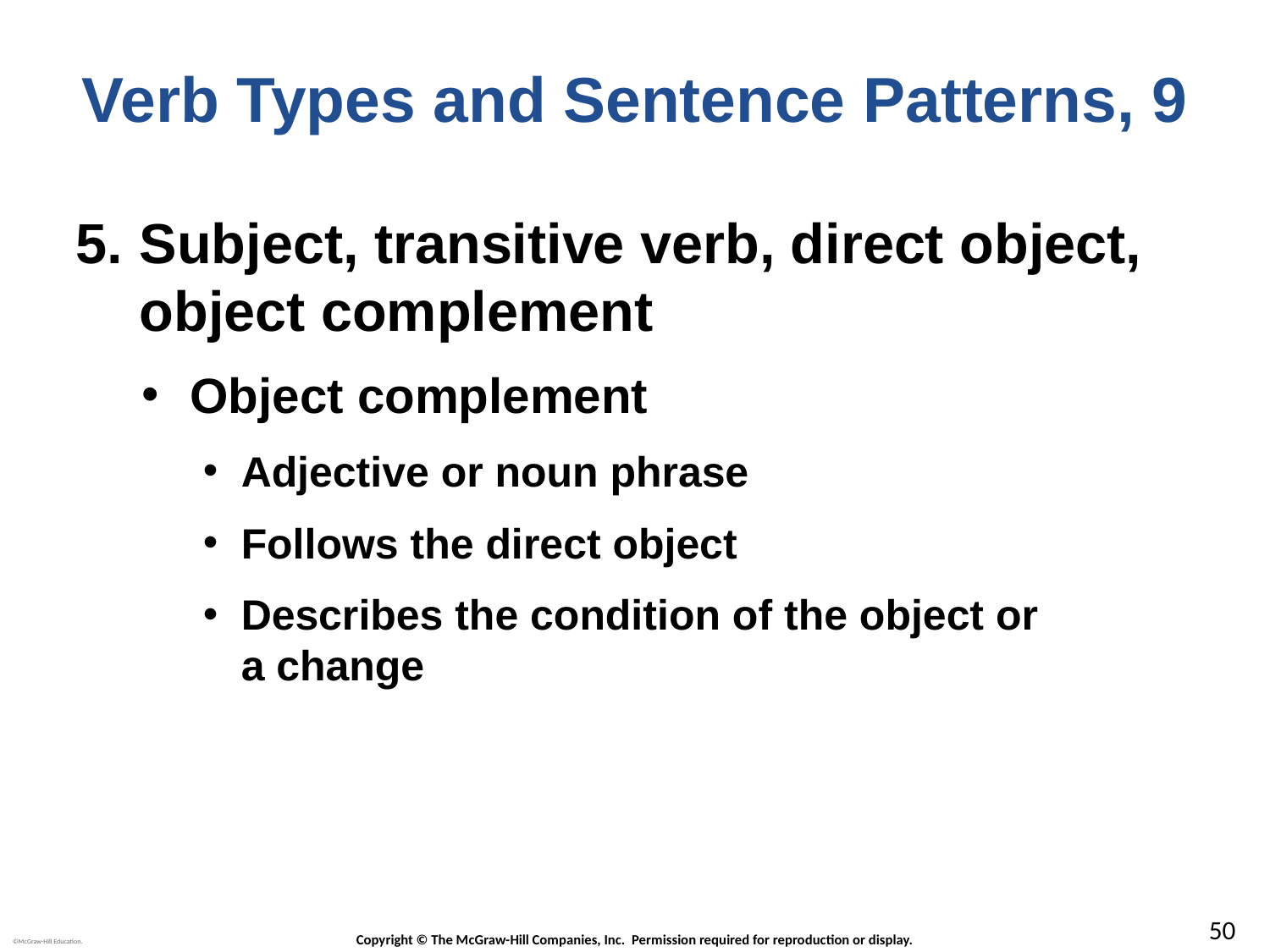

# Verb Types and Sentence Patterns, 9
Subject, transitive verb, direct object, object complement
Object complement
Adjective or noun phrase
Follows the direct object
Describes the condition of the object or
a change